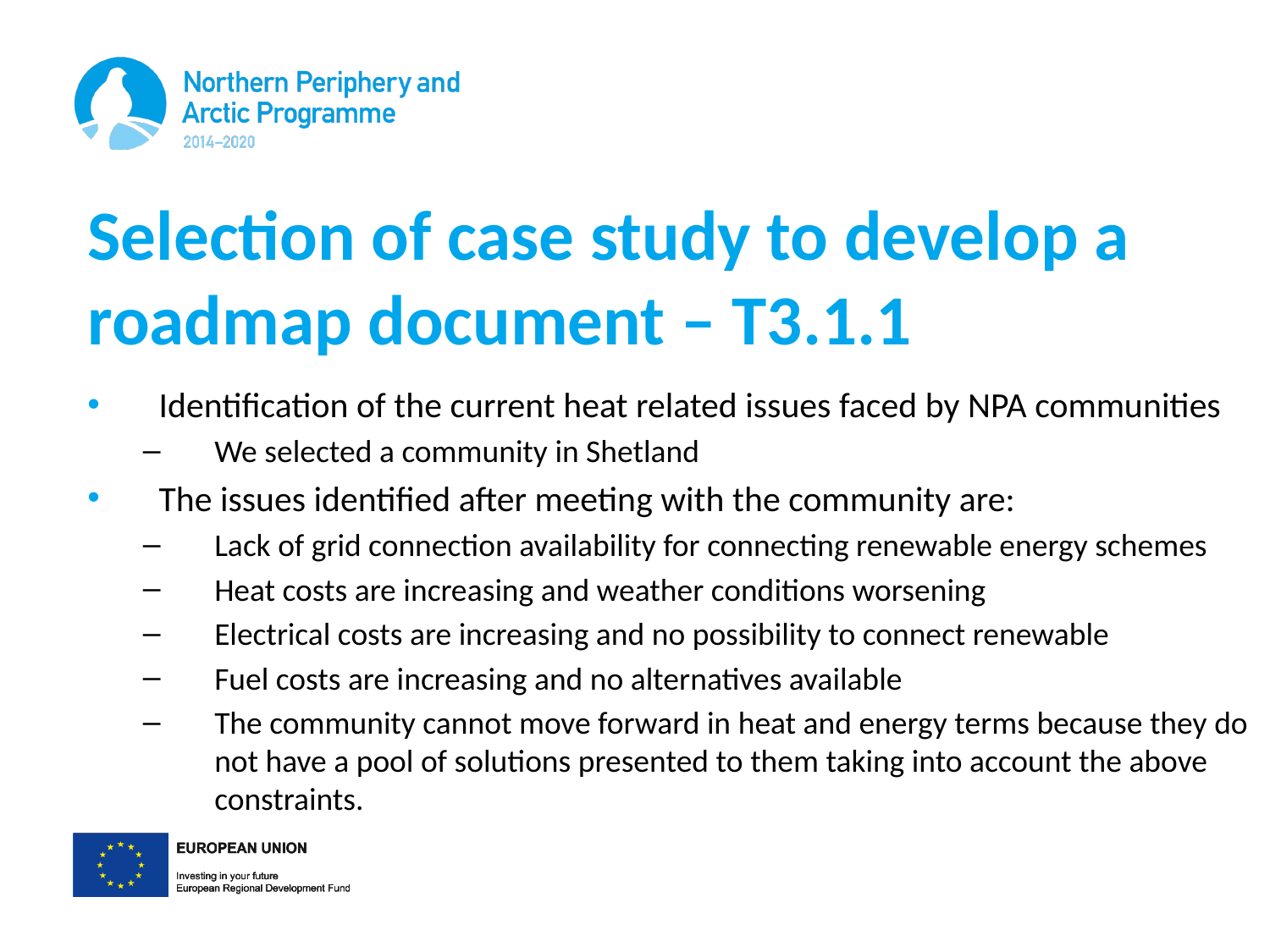

# Selection of case study to develop a roadmap document – T3.1.1
Identification of the current heat related issues faced by NPA communities
We selected a community in Shetland
The issues identified after meeting with the community are:
Lack of grid connection availability for connecting renewable energy schemes
Heat costs are increasing and weather conditions worsening
Electrical costs are increasing and no possibility to connect renewable
Fuel costs are increasing and no alternatives available
The community cannot move forward in heat and energy terms because they do not have a pool of solutions presented to them taking into account the above constraints.